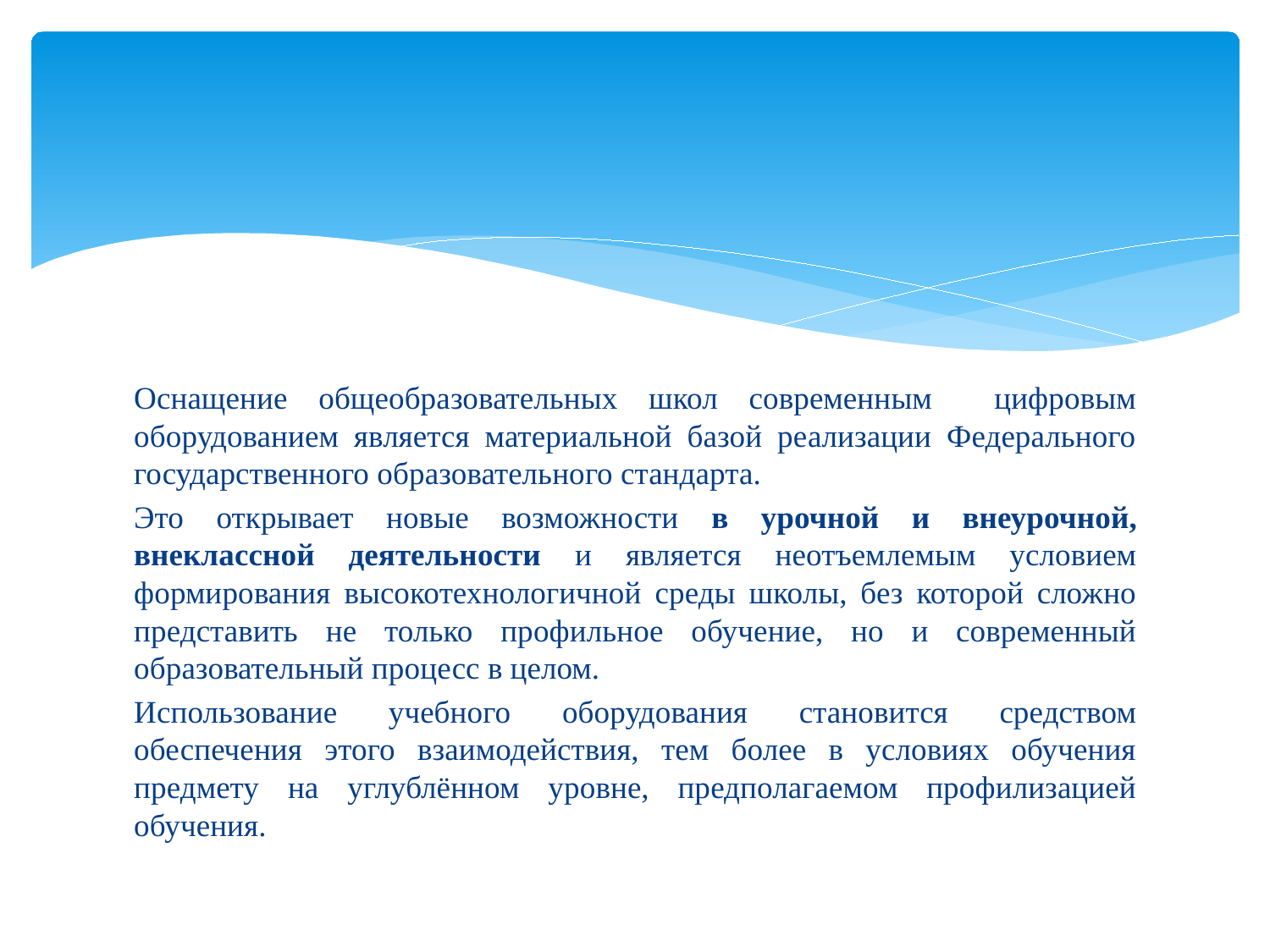

Оснащение общеобразовательных школ современным  цифровым оборудованием является материальной базой реализации Федерального государственного образовательного стандарта.
Это открывает новые возможности в урочной и внеурочной, внеклассной деятельности и является неотъемлемым условием формирования высокотехнологичной среды школы, без которой сложно представить не только профильное обучение, но и современный образовательный процесс в целом.
Использование учебного оборудования становится средством обеспечения этого взаимодействия, тем более в условиях обучения предмету на углублённом уровне, предполагаемом профилизацией обучения.